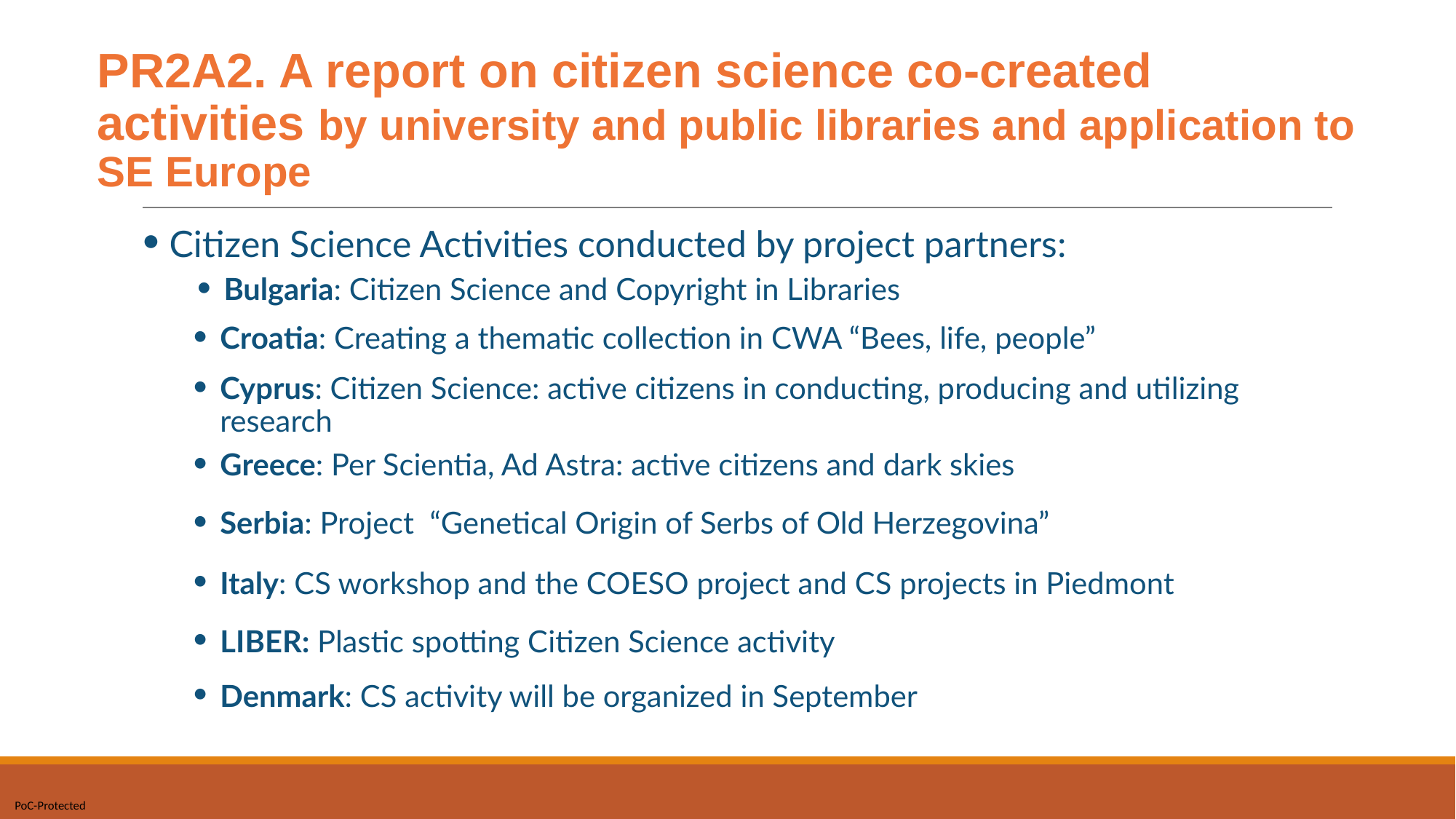

# PR2A2. A report on citizen science co-created activities by university and public libraries and application to SE Europe
Citizen Science Activities conducted by project partners:
Bulgaria: Citizen Science and Copyright in Libraries

Croatia: Creating a thematic collection in CWA “Bees, life, people”
Cyprus: Citizen Science: active citizens in conducting, producing and utilizing research
Greece: Per Scientia, Ad Astra: active citizens and dark skies
Serbia: Project  “Genetical Origin of Serbs of Old Herzegovina”
Italy: CS workshop and the COESO project and CS projects in Piedmont
LIBER: Plastic spotting Citizen Science activity
Denmark: CS activity will be organized in September